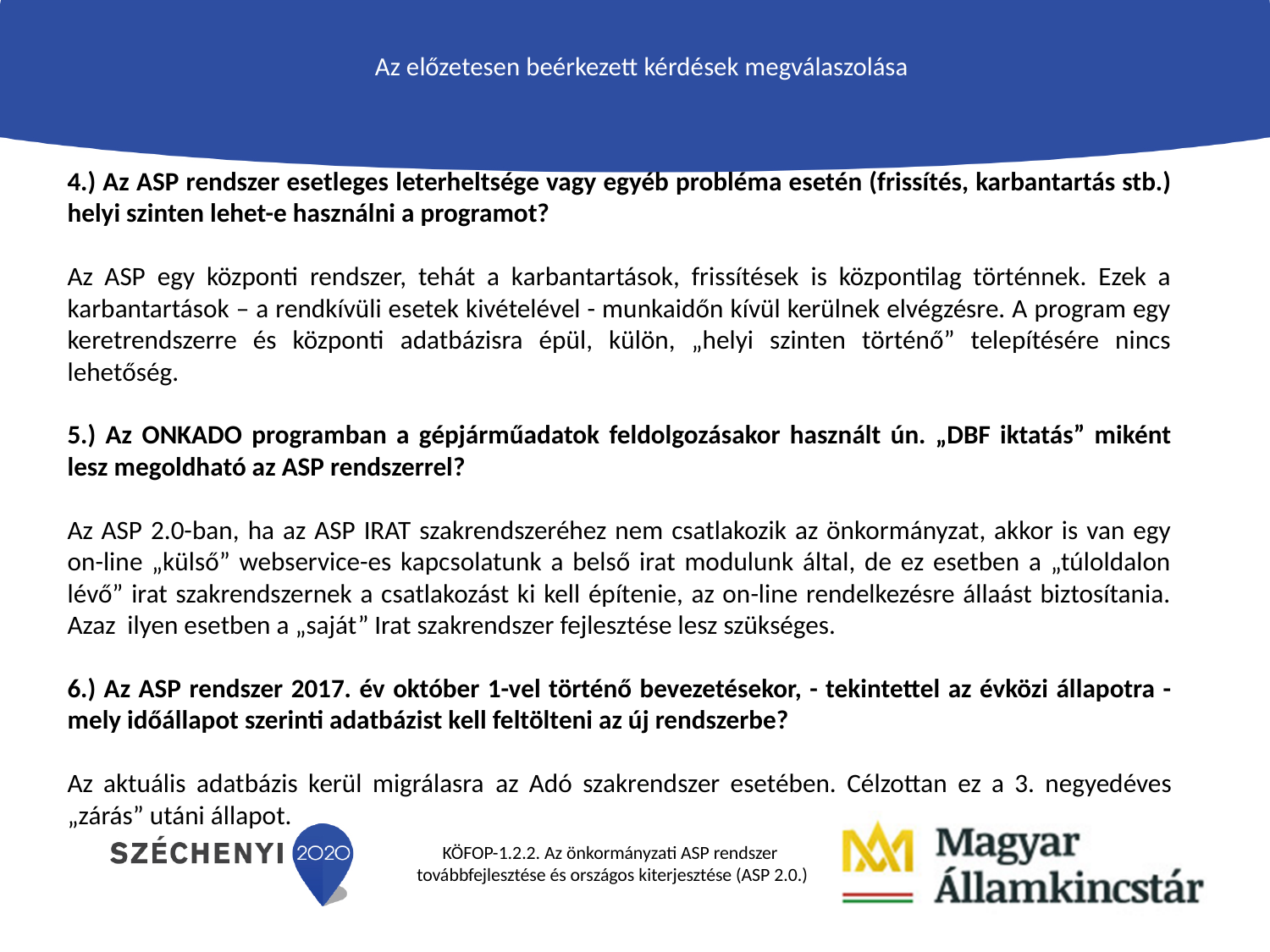

# Az előzetesen beérkezett kérdések megválaszolása
4.) Az ASP rendszer esetleges leterheltsége vagy egyéb probléma esetén (frissítés, karbantartás stb.) helyi szinten lehet-e használni a programot?

Az ASP egy központi rendszer, tehát a karbantartások, frissítések is központilag történnek. Ezek a karbantartások – a rendkívüli esetek kivételével - munkaidőn kívül kerülnek elvégzésre. A program egy keretrendszerre és központi adatbázisra épül, külön, „helyi szinten történő” telepítésére nincs lehetőség.

5.) Az ONKADO programban a gépjárműadatok feldolgozásakor használt ún. „DBF iktatás” miként lesz megoldható az ASP rendszerrel?

Az ASP 2.0-ban, ha az ASP IRAT szakrendszeréhez nem csatlakozik az önkormányzat, akkor is van egy on-line „külső” webservice-es kapcsolatunk a belső irat modulunk által, de ez esetben a „túloldalon lévő” irat szakrendszernek a csatlakozást ki kell építenie, az on-line rendelkezésre állaást biztosítania. Azaz  ilyen esetben a „saját” Irat szakrendszer fejlesztése lesz szükséges.

6.) Az ASP rendszer 2017. év október 1-vel történő bevezetésekor, - tekintettel az évközi állapotra - mely időállapot szerinti adatbázist kell feltölteni az új rendszerbe?

Az aktuális adatbázis kerül migrálasra az Adó szakrendszer esetében. Célzottan ez a 3. negyedéves „zárás” utáni állapot.